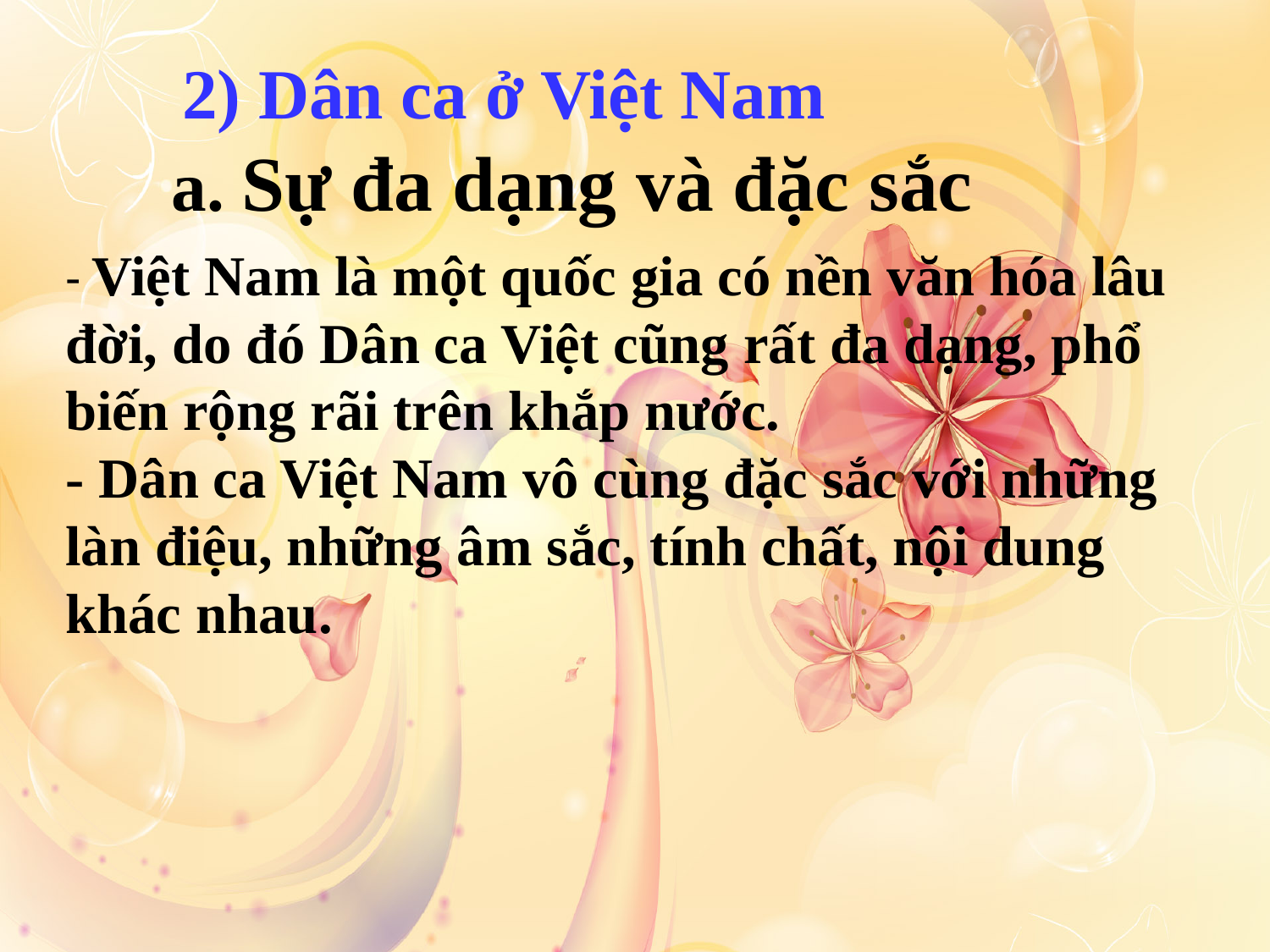

2) Dân ca ở Việt Nam
a. Sự đa dạng và đặc sắc
- Việt Nam là một quốc gia có nền văn hóa lâu đời, do đó Dân ca Việt cũng rất đa dạng, phổ biến rộng rãi trên khắp nước.
- Dân ca Việt Nam vô cùng đặc sắc với những làn điệu, những âm sắc, tính chất, nội dung khác nhau.